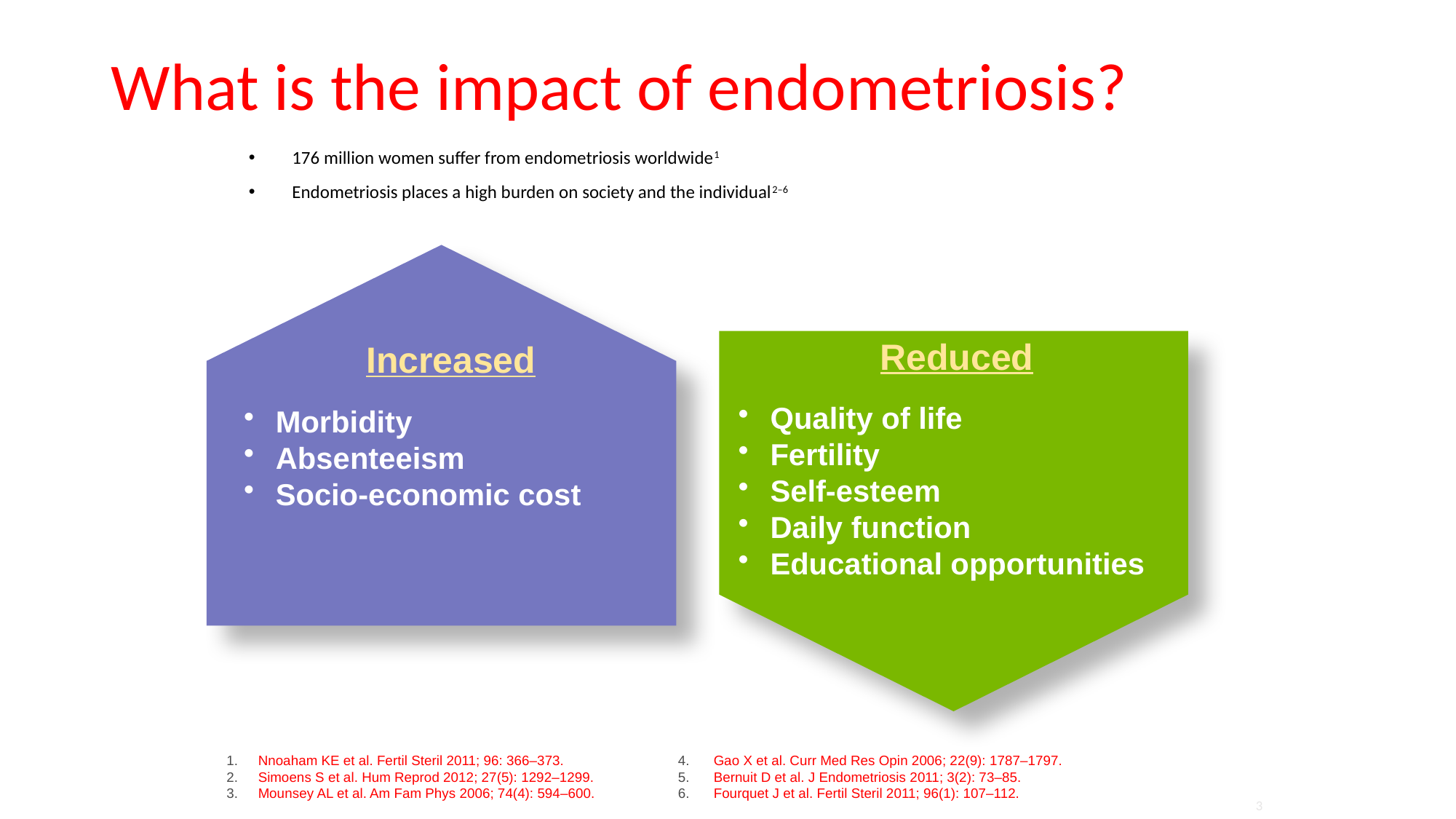

What is the impact of endometriosis?
176 million women suffer from endometriosis worldwide1
Endometriosis places a high burden on society and the individual2–6

Reduced

Quality of life
Fertility
Self-esteem
Daily function
Educational opportunities
Increased

Morbidity
Absenteeism
Socio-economic cost

Nnoaham KE et al. Fertil Steril 2011; 96: 366–373.
Simoens S et al. Hum Reprod 2012; 27(5): 1292–1299.
Mounsey AL et al. Am Fam Phys 2006; 74(4): 594–600.
 Gao X et al. Curr Med Res Opin 2006; 22(9): 1787–1797.
 Bernuit D et al. J Endometriosis 2011; 3(2): 73–85.
 Fourquet J et al. Fertil Steril 2011; 96(1): 107–112.
3